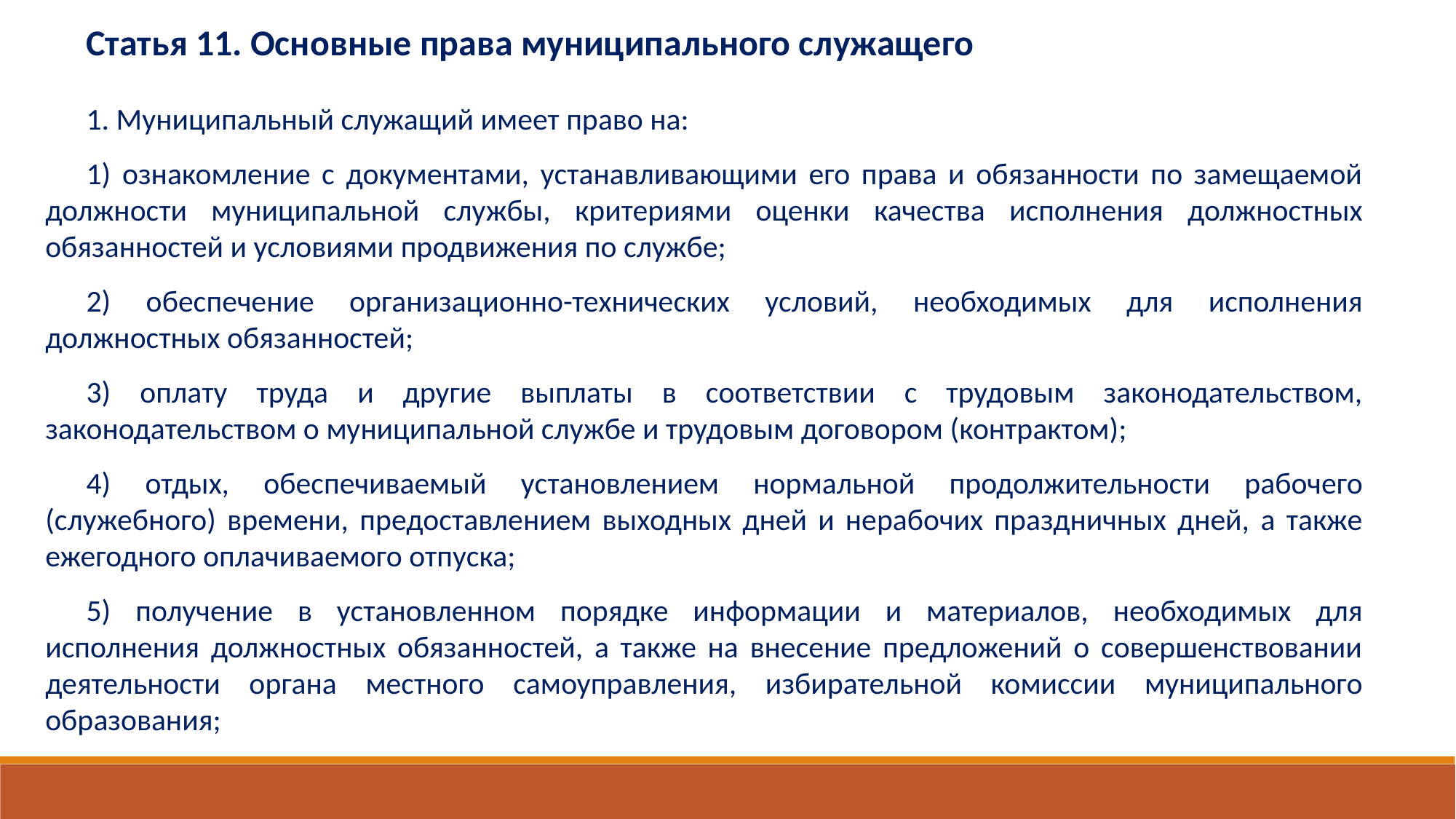

Статья 11. Основные права муниципального служащего

1. Муниципальный служащий имеет право на:
1) ознакомление с документами, устанавливающими его права и обязанности по замещаемой должности муниципальной службы, критериями оценки качества исполнения должностных обязанностей и условиями продвижения по службе;
2) обеспечение организационно-технических условий, необходимых для исполнения должностных обязанностей;
3) оплату труда и другие выплаты в соответствии с трудовым законодательством, законодательством о муниципальной службе и трудовым договором (контрактом);
4) отдых, обеспечиваемый установлением нормальной продолжительности рабочего (служебного) времени, предоставлением выходных дней и нерабочих праздничных дней, а также ежегодного оплачиваемого отпуска;
5) получение в установленном порядке информации и материалов, необходимых для исполнения должностных обязанностей, а также на внесение предложений о совершенствовании деятельности органа местного самоуправления, избирательной комиссии муниципального образования;